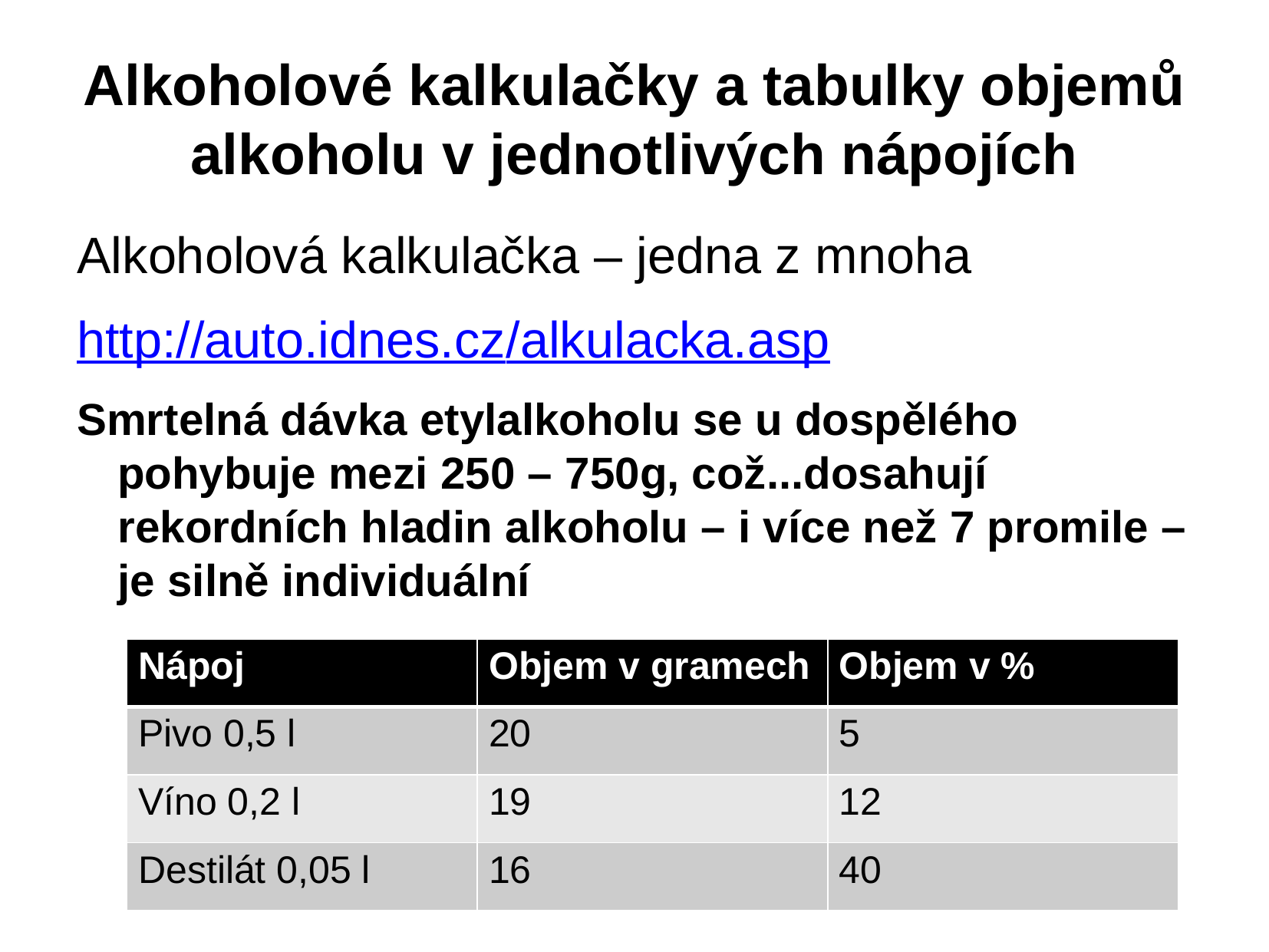

# Alkoholové kalkulačky a tabulky objemů alkoholu v jednotlivých nápojích
Alkoholová kalkulačka – jedna z mnoha
http://auto.idnes.cz/alkulacka.asp
Smrtelná dávka etylalkoholu se u dospělého pohybuje mezi 250 – 750g, což...dosahují rekordních hladin alkoholu – i více než 7 promile – je silně individuální

| Nápoj | Objem v gramech | Objem v % |
| --- | --- | --- |
| Pivo 0,5 l | 20 | 5 |
| Víno 0,2 l | 19 | 12 |
| Destilát 0,05 l | 16 | 40 |